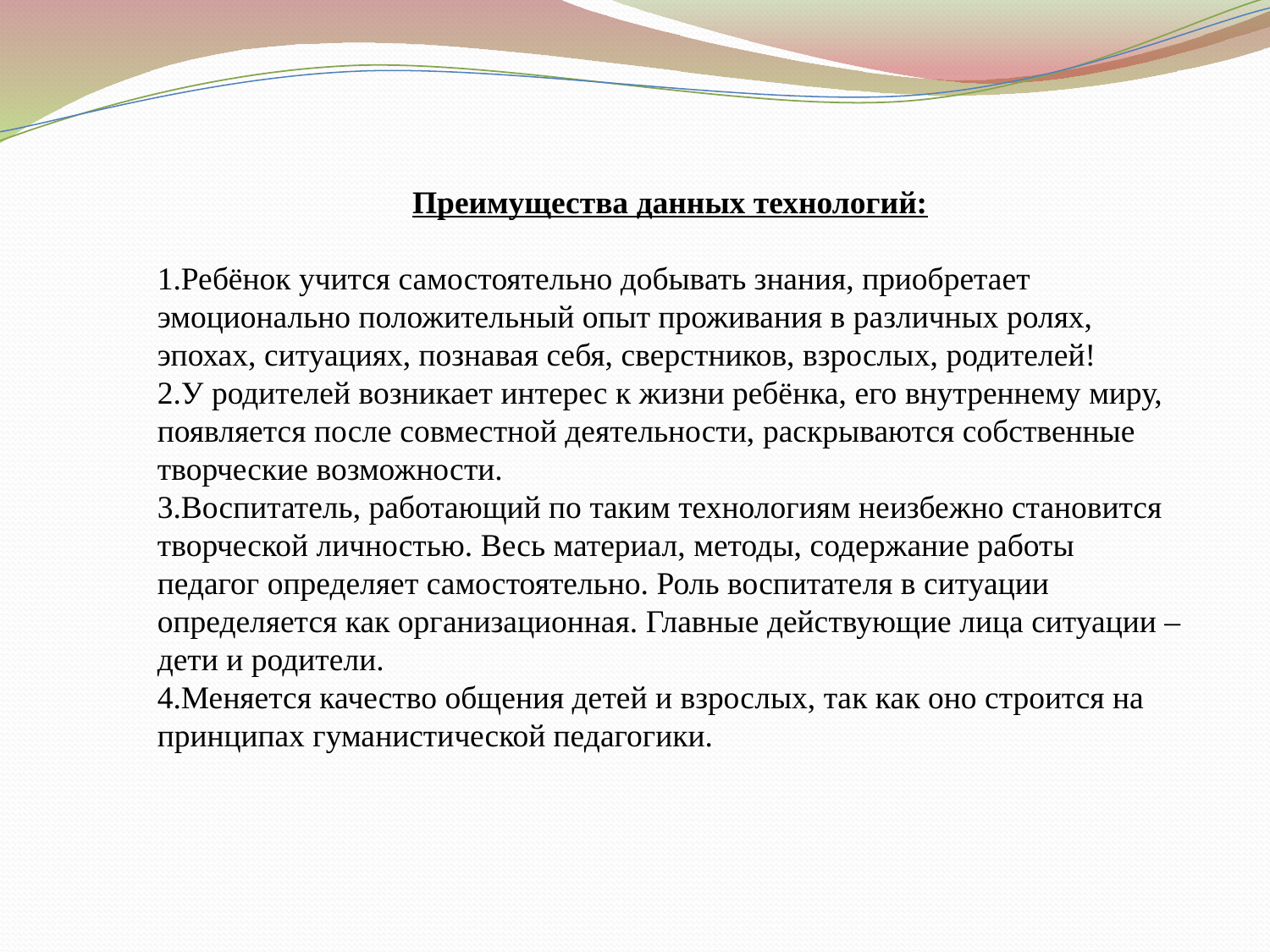

Преимущества данных технологий:

1.Ребёнок учится самостоятельно добывать знания, приобретает эмоционально положительный опыт проживания в различных ролях, эпохах, ситуациях, познавая себя, сверстников, взрослых, родителей!
2.У родителей возникает интерес к жизни ребёнка, его внутреннему миру, появляется после совместной деятельности, раскрываются собственные творческие возможности.
3.Воспитатель, работающий по таким технологиям неизбежно становится творческой личностью. Весь материал, методы, содержание работы педагог определяет самостоятельно. Роль воспитателя в ситуации определяется как организационная. Главные действующие лица ситуации – дети и родители.
4.Меняется качество общения детей и взрослых, так как оно строится на принципах гуманистической педагогики.